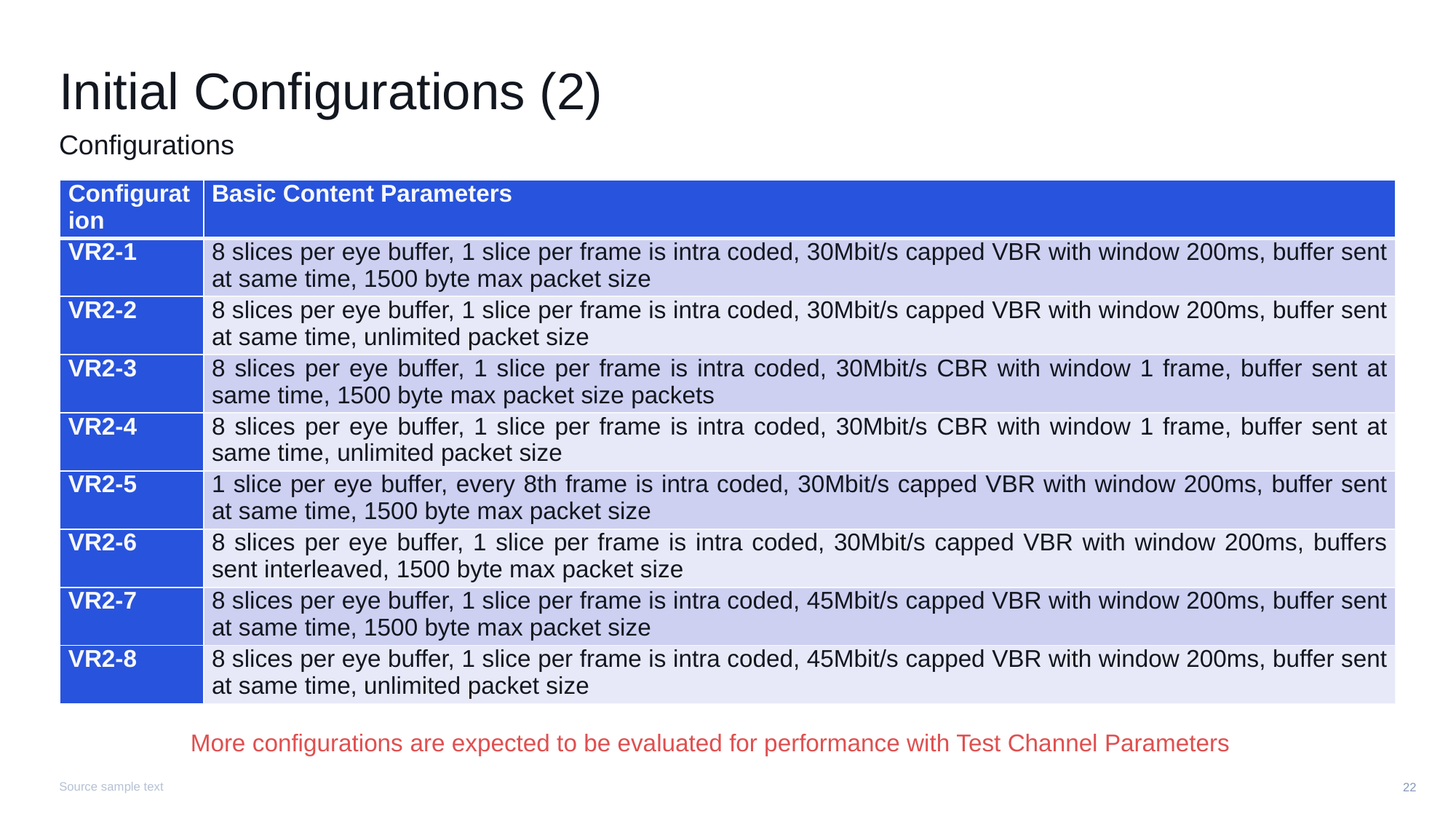

# Initial Configurations (2)
Configurations
| Configuration | Basic Content Parameters |
| --- | --- |
| VR2-1 | 8 slices per eye buffer, 1 slice per frame is intra coded, 30Mbit/s capped VBR with window 200ms, buffer sent at same time, 1500 byte max packet size |
| VR2-2 | 8 slices per eye buffer, 1 slice per frame is intra coded, 30Mbit/s capped VBR with window 200ms, buffer sent at same time, unlimited packet size |
| VR2-3 | 8 slices per eye buffer, 1 slice per frame is intra coded, 30Mbit/s CBR with window 1 frame, buffer sent at same time, 1500 byte max packet size packets |
| VR2-4 | 8 slices per eye buffer, 1 slice per frame is intra coded, 30Mbit/s CBR with window 1 frame, buffer sent at same time, unlimited packet size |
| VR2-5 | 1 slice per eye buffer, every 8th frame is intra coded, 30Mbit/s capped VBR with window 200ms, buffer sent at same time, 1500 byte max packet size |
| VR2-6 | 8 slices per eye buffer, 1 slice per frame is intra coded, 30Mbit/s capped VBR with window 200ms, buffers sent interleaved, 1500 byte max packet size |
| VR2-7 | 8 slices per eye buffer, 1 slice per frame is intra coded, 45Mbit/s capped VBR with window 200ms, buffer sent at same time, 1500 byte max packet size |
| VR2-8 | 8 slices per eye buffer, 1 slice per frame is intra coded, 45Mbit/s capped VBR with window 200ms, buffer sent at same time, unlimited packet size |
More configurations are expected to be evaluated for performance with Test Channel Parameters
Source sample text